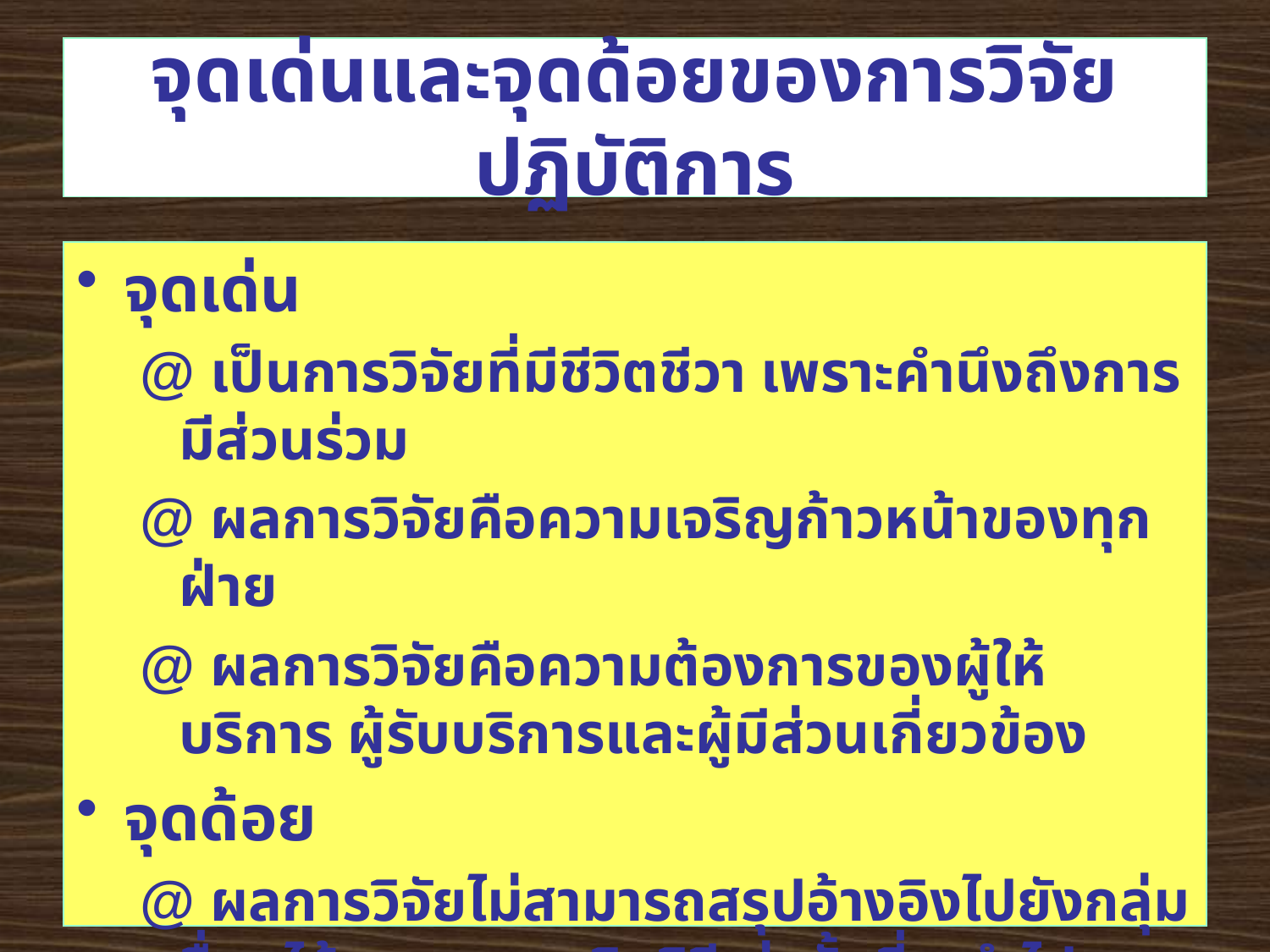

# จุดเด่นและจุดด้อยของการวิจัยปฏิบัติการ
จุดเด่น
@ เป็นการวิจัยที่มีชีวิตชีวา เพราะคำนึงถึงการมีส่วนร่วม
@ ผลการวิจัยคือความเจริญก้าวหน้าของทุกฝ่าย
@ ผลการวิจัยคือความต้องการของผู้ให้บริการ ผู้รับบริการและผู้มีส่วนเกี่ยวข้อง
จุดด้อย
@ ผลการวิจัยไม่สามารถสรุปอ้างอิงไปยังกลุ่มอื่นๆได้ เฉพาะเทคนิควิธีเท่านั้นที่จะนำไปประยุกต์กับกลุ่มอื่นๆได้  แต่อาจได้ผลไม่เหมือนกัน